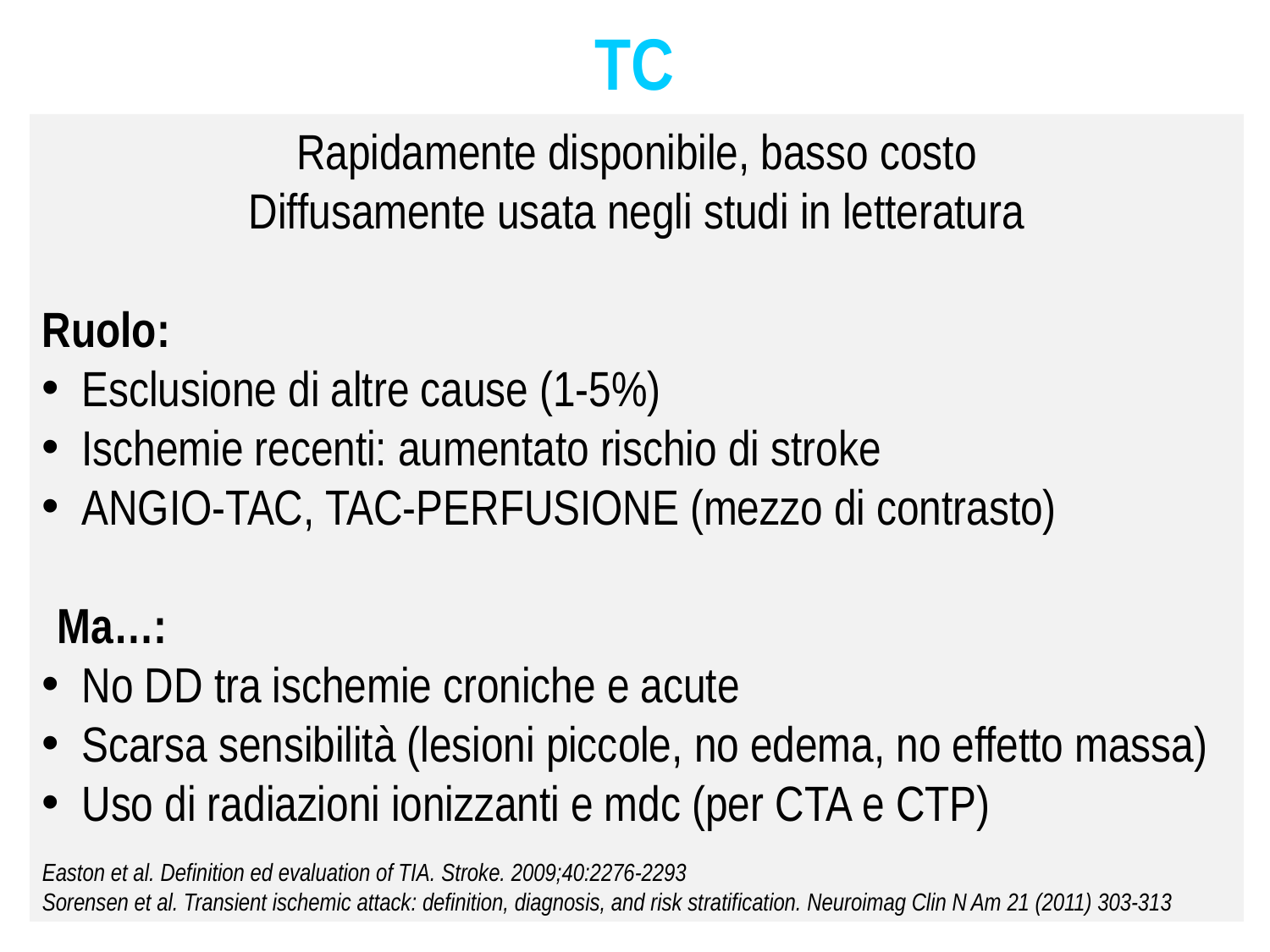

# TC
Rapidamente disponibile, basso costo
Diffusamente usata negli studi in letteratura

Ruolo:
Esclusione di altre cause (1-5%)
Ischemie recenti: aumentato rischio di stroke
ANGIO-TAC, TAC-PERFUSIONE (mezzo di contrasto)

Ma…:
No DD tra ischemie croniche e acute
Scarsa sensibilità (lesioni piccole, no edema, no effetto massa)
Uso di radiazioni ionizzanti e mdc (per CTA e CTP)

Easton et al. Definition ed evaluation of TIA. Stroke. 2009;40:2276-2293
Sorensen et al. Transient ischemic attack: definition, diagnosis, and risk stratification. Neuroimag Clin N Am 21 (2011) 303-313